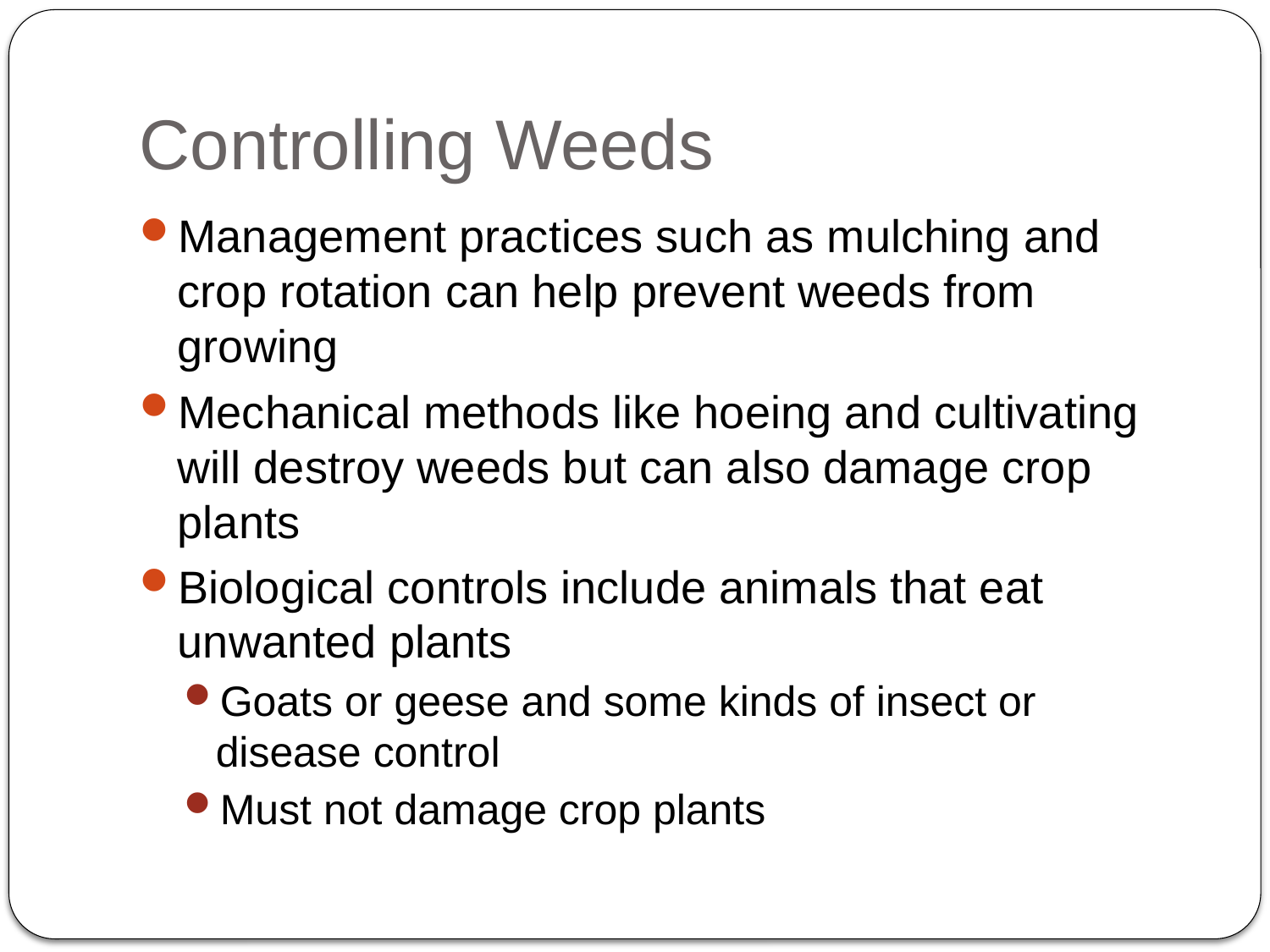

# Controlling Weeds
Management practices such as mulching and crop rotation can help prevent weeds from growing
Mechanical methods like hoeing and cultivating will destroy weeds but can also damage crop plants
Biological controls include animals that eat unwanted plants
Goats or geese and some kinds of insect or disease control
Must not damage crop plants